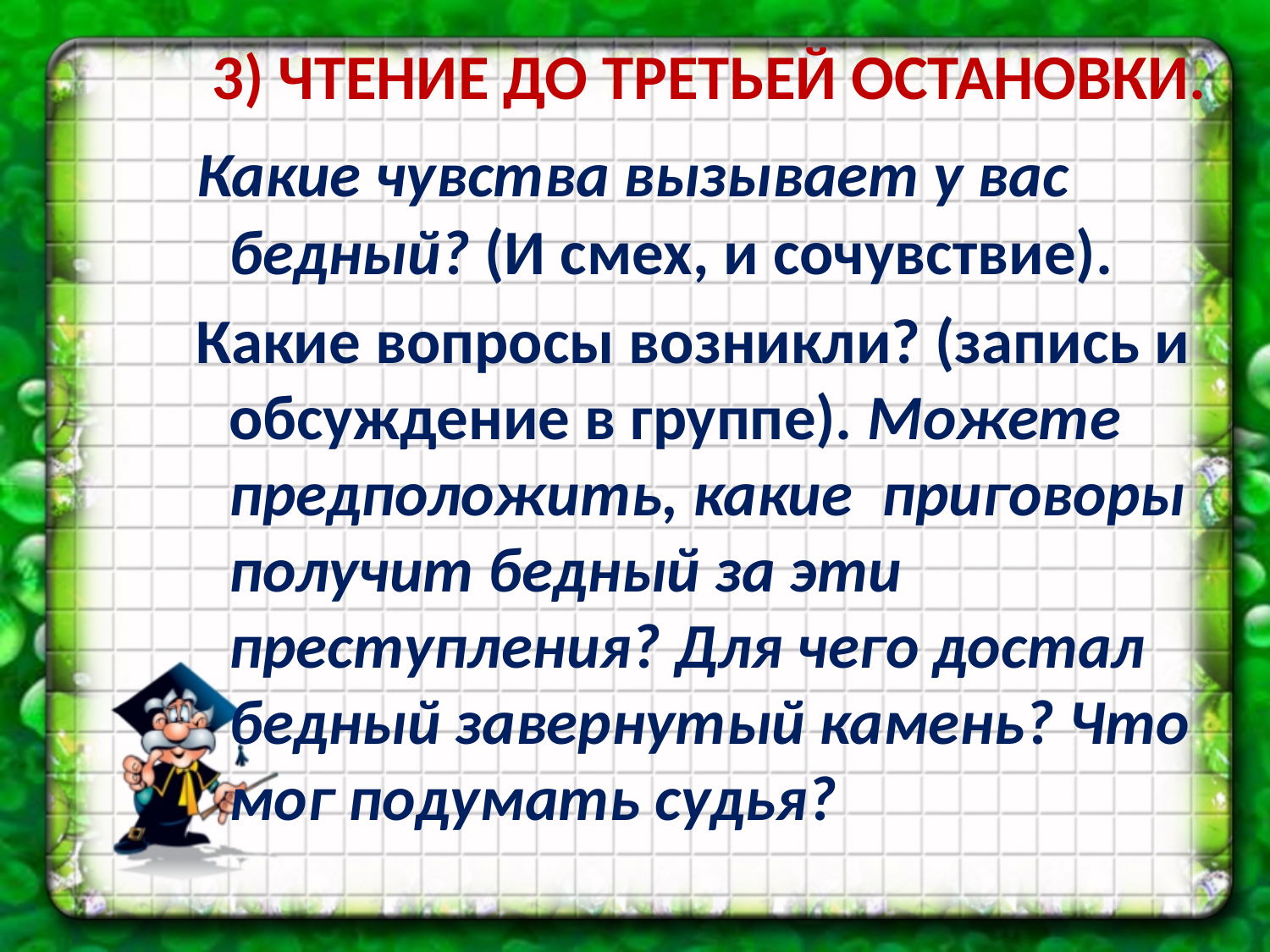

3) ЧТЕНИЕ ДО ТРЕТЬЕЙ ОСТАНОВКИ.
 Какие чувства вызывает у вас бедный? (И смех, и сочувствие).
 Какие вопросы возникли? (запись и обсуждение в группе). Можете предположить, какие  приговоры получит бедный за эти  преступления? Для чего достал бедный завернутый камень? Что мог подумать судья?
#